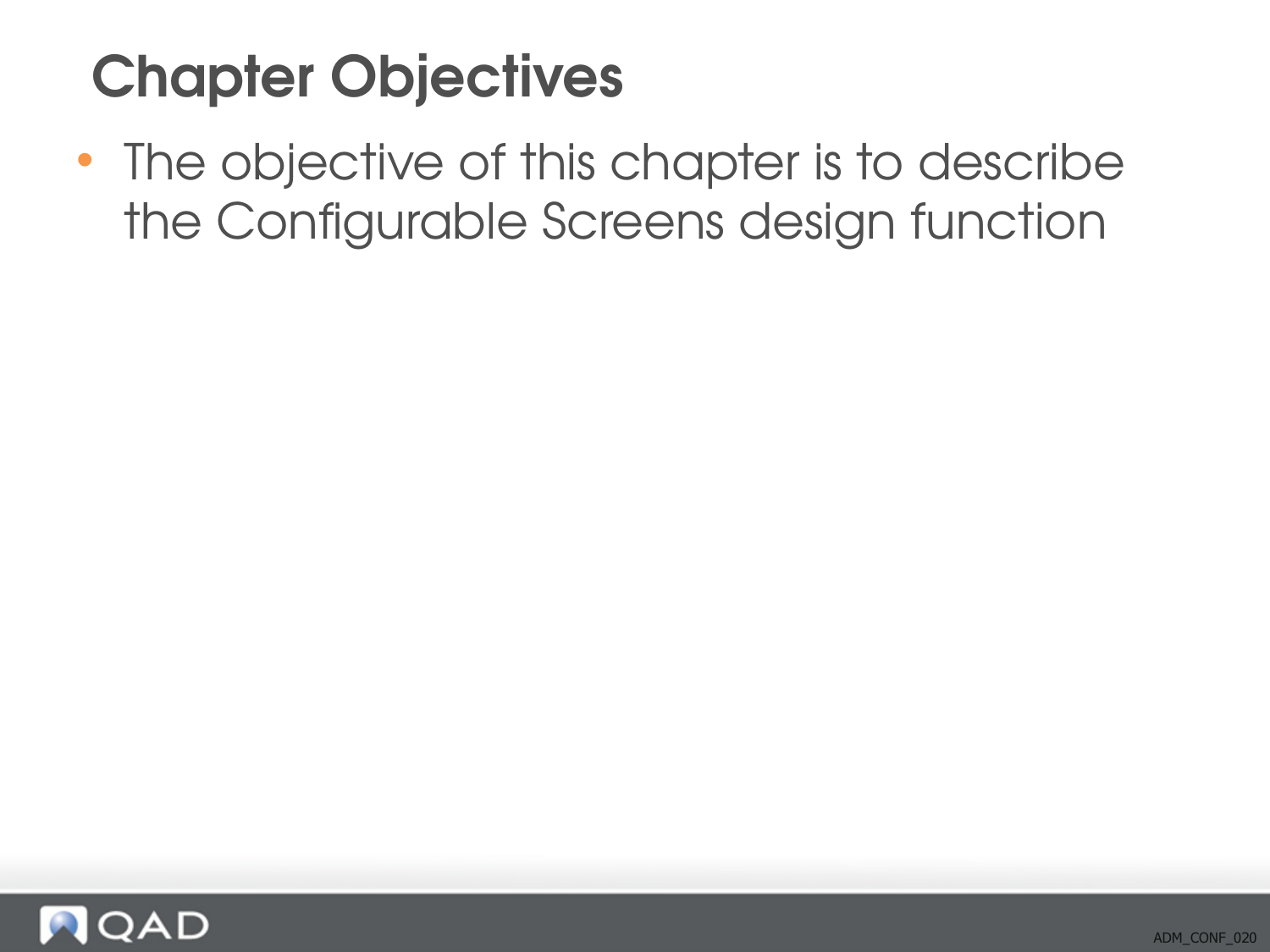

# Chapter Objectives
The objective of this chapter is to describe the Configurable Screens design function

ADM_CONF_020